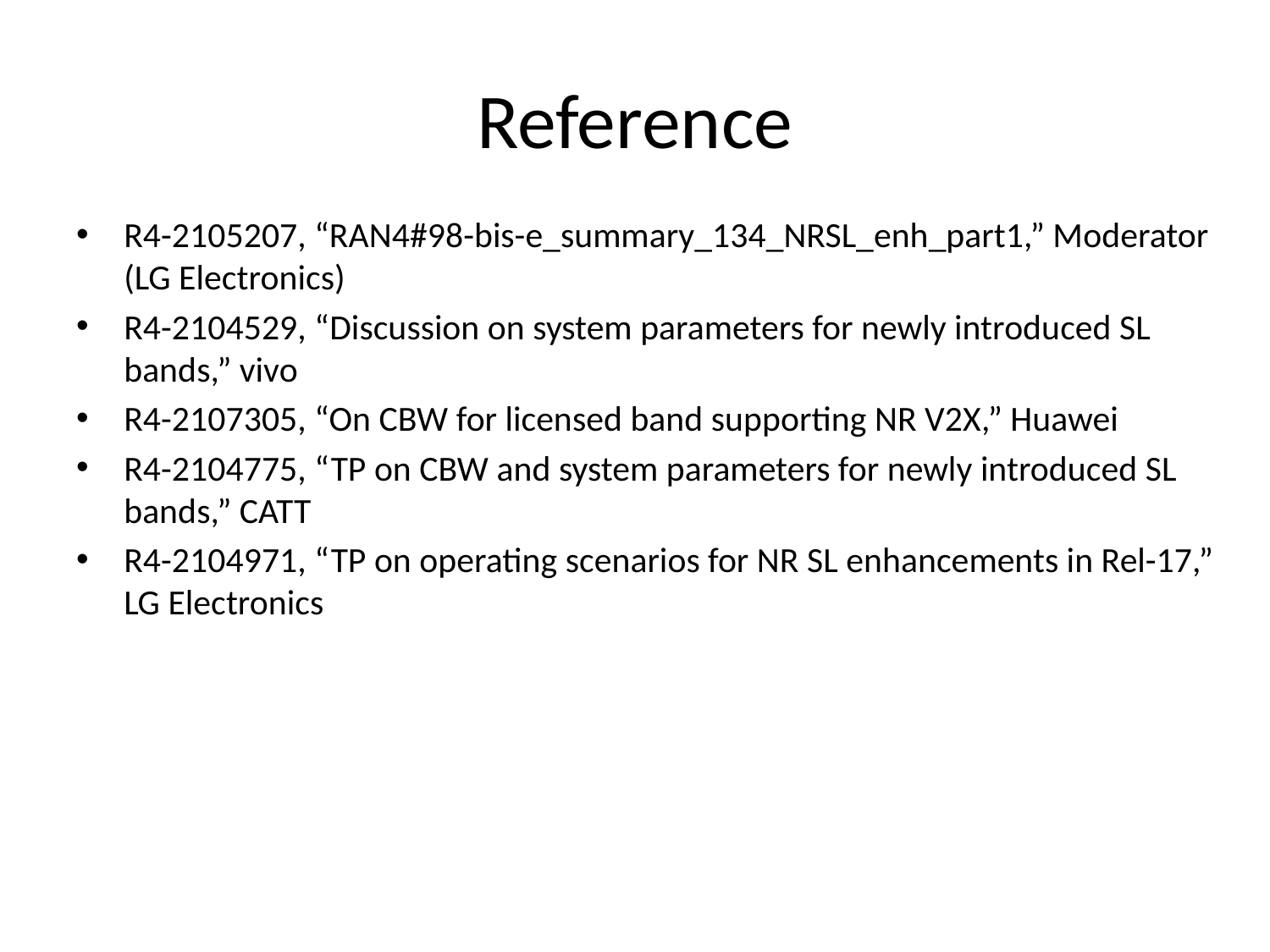

# Reference
R4-2105207, “RAN4#98-bis-e_summary_134_NRSL_enh_part1,” Moderator (LG Electronics)
R4-2104529, “Discussion on system parameters for newly introduced SL bands,” vivo
R4-2107305, “On CBW for licensed band supporting NR V2X,” Huawei
R4-2104775, “TP on CBW and system parameters for newly introduced SL bands,” CATT
R4-2104971, “TP on operating scenarios for NR SL enhancements in Rel-17,” LG Electronics